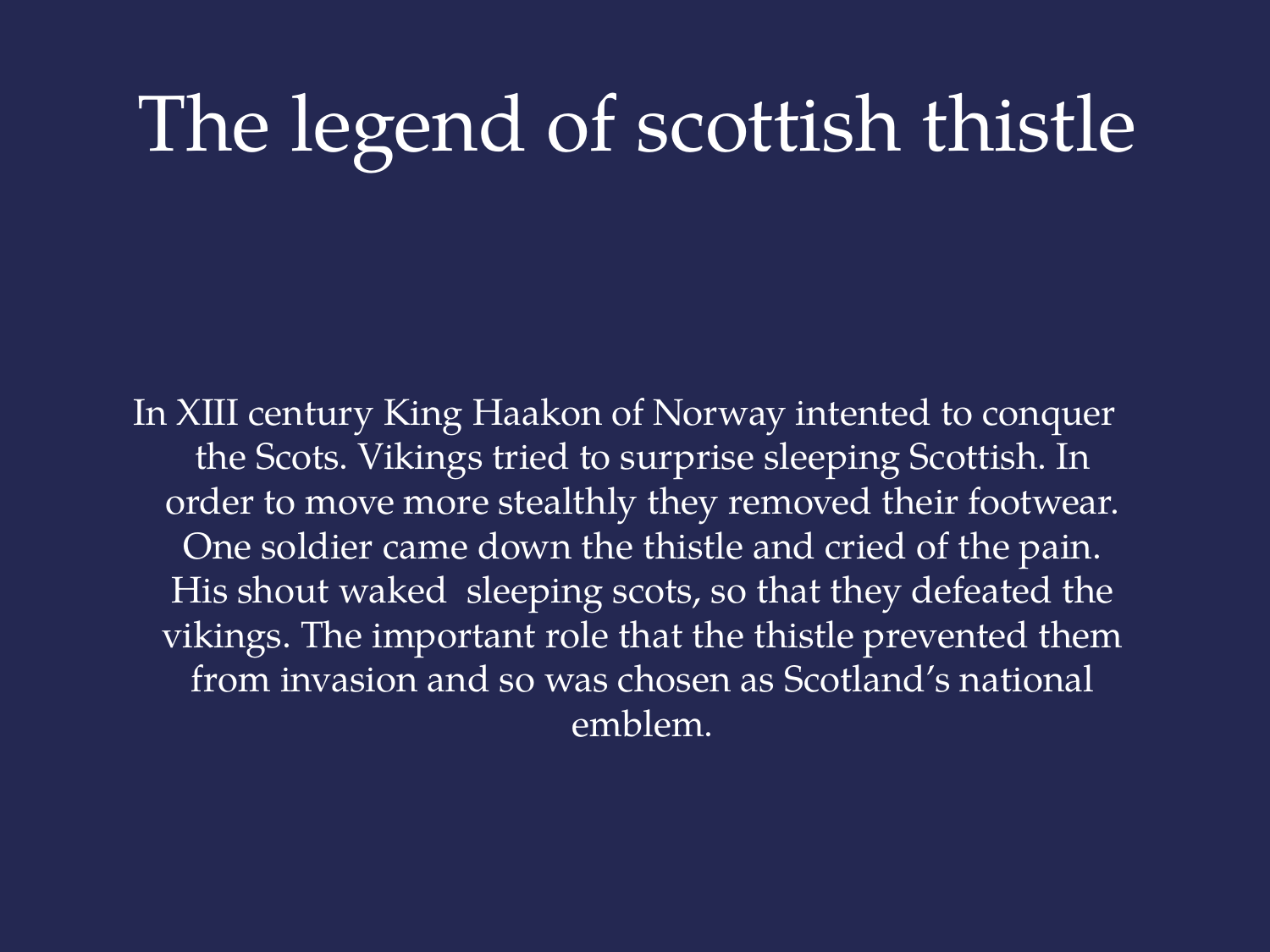

The legend of scottish thistle
In XIII century King Haakon of Norway intented to conquer the Scots. Vikings tried to surprise sleeping Scottish. In order to move more stealthly they removed their footwear. One soldier came down the thistle and cried of the pain. His shout waked  sleeping scots, so that they defeated the vikings. The important role that the thistle prevented them from invasion and so was chosen as Scotland’s national emblem.